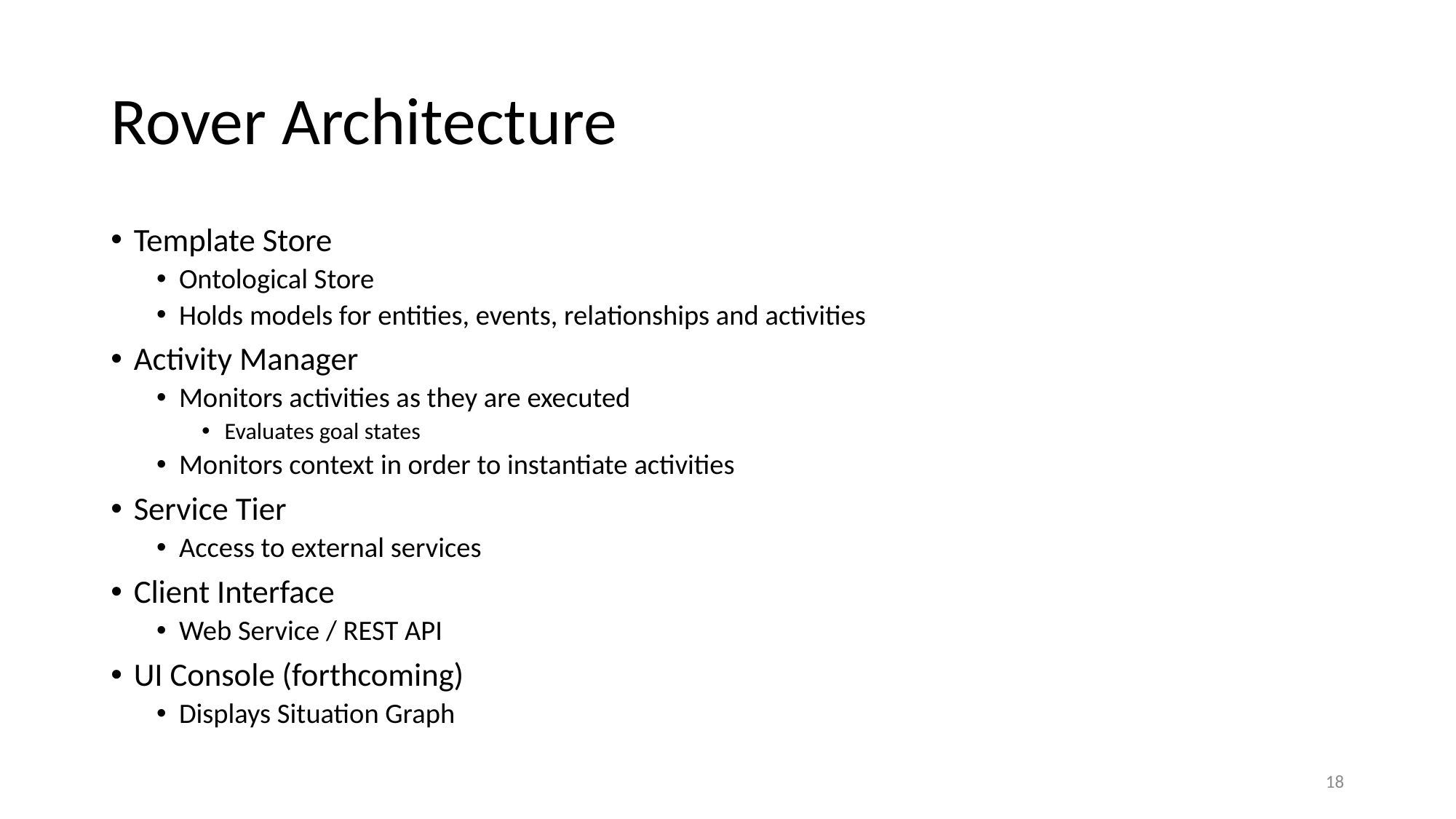

# Rover Architecture
Template Store
Ontological Store
Holds models for entities, events, relationships and activities
Activity Manager
Monitors activities as they are executed
Evaluates goal states
Monitors context in order to instantiate activities
Service Tier
Access to external services
Client Interface
Web Service / REST API
UI Console (forthcoming)
Displays Situation Graph

18